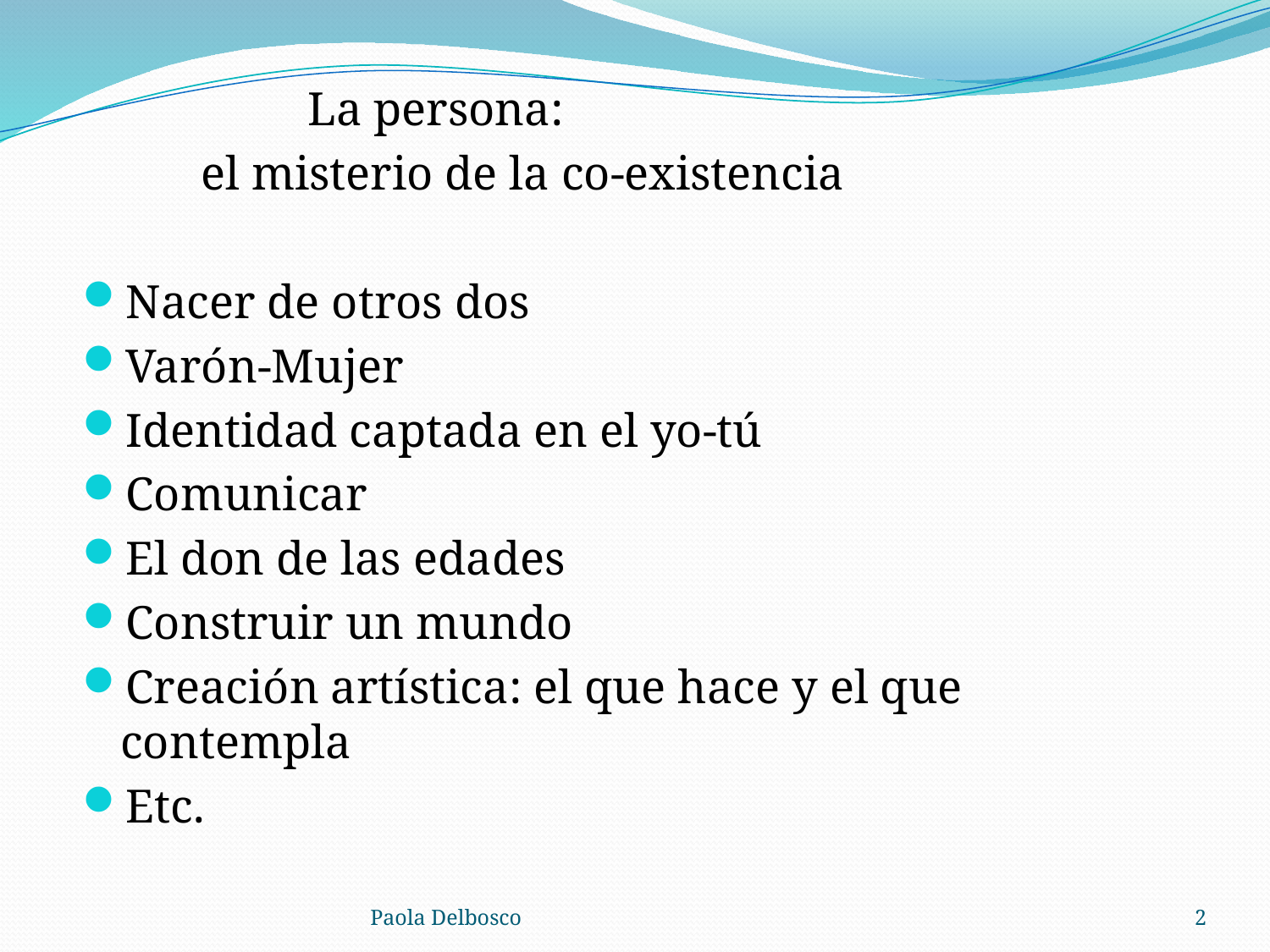

La persona:
          el misterio de la co-existencia

Nacer de otros dos
Varón-Mujer
Identidad captada en el yo-tú
Comunicar
El don de las edades
Construir un mundo
Creación artística: el que hace y el que contempla
Etc.
#
Paola Delbosco
2